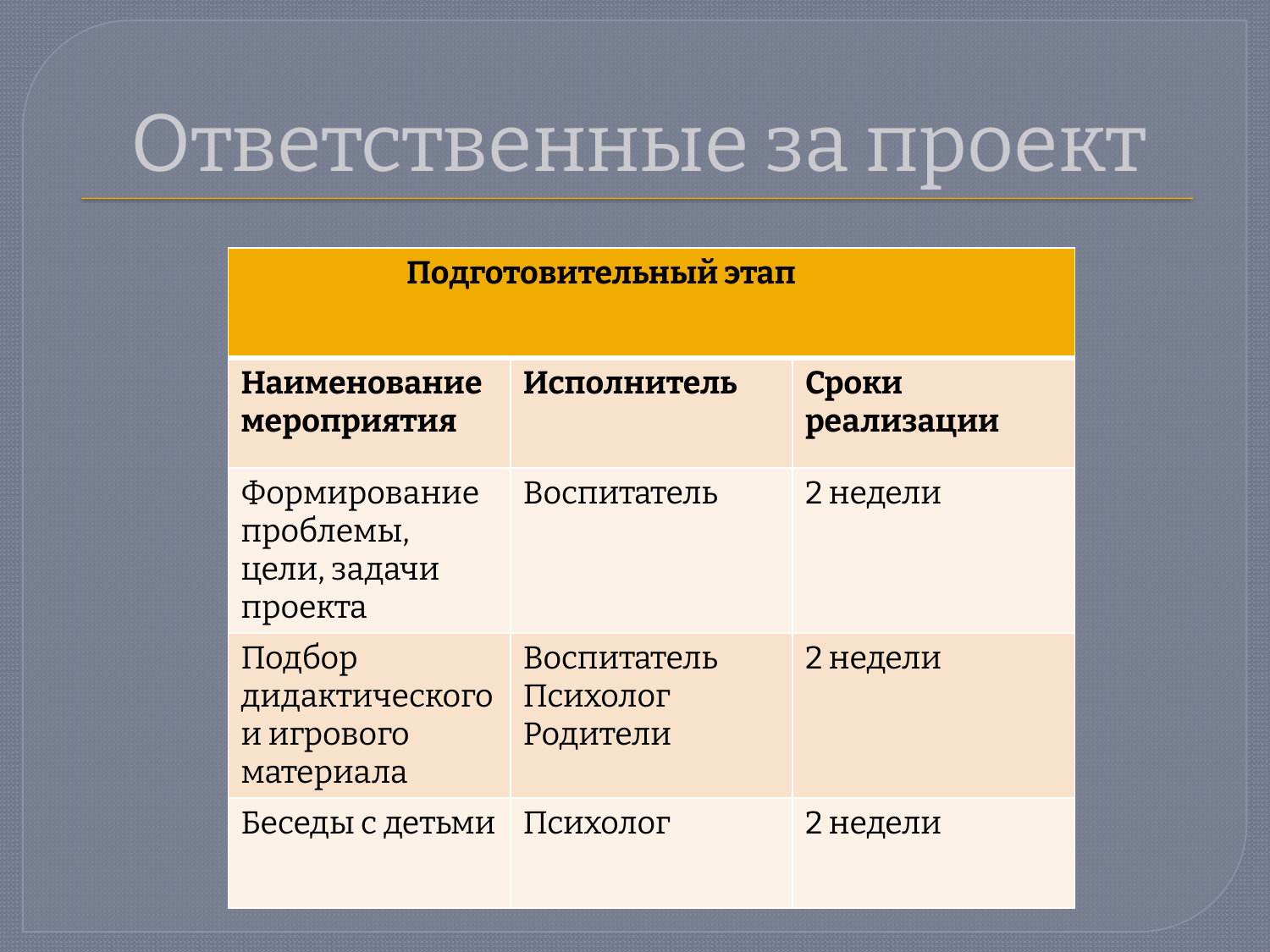

# Ответственные за проект

| Подготовительный этап |  |  |
| --- | --- | --- |
| Наименование мероприятия | Исполнитель | Сроки реализации |
| Формирование проблемы, цели, задачи проекта | Воспитатель | 2 недели |
| Подбор дидактического и игрового материала | Воспитатель Психолог Родители | 2 недели |
| Беседы с детьми | Психолог | 2 недели |